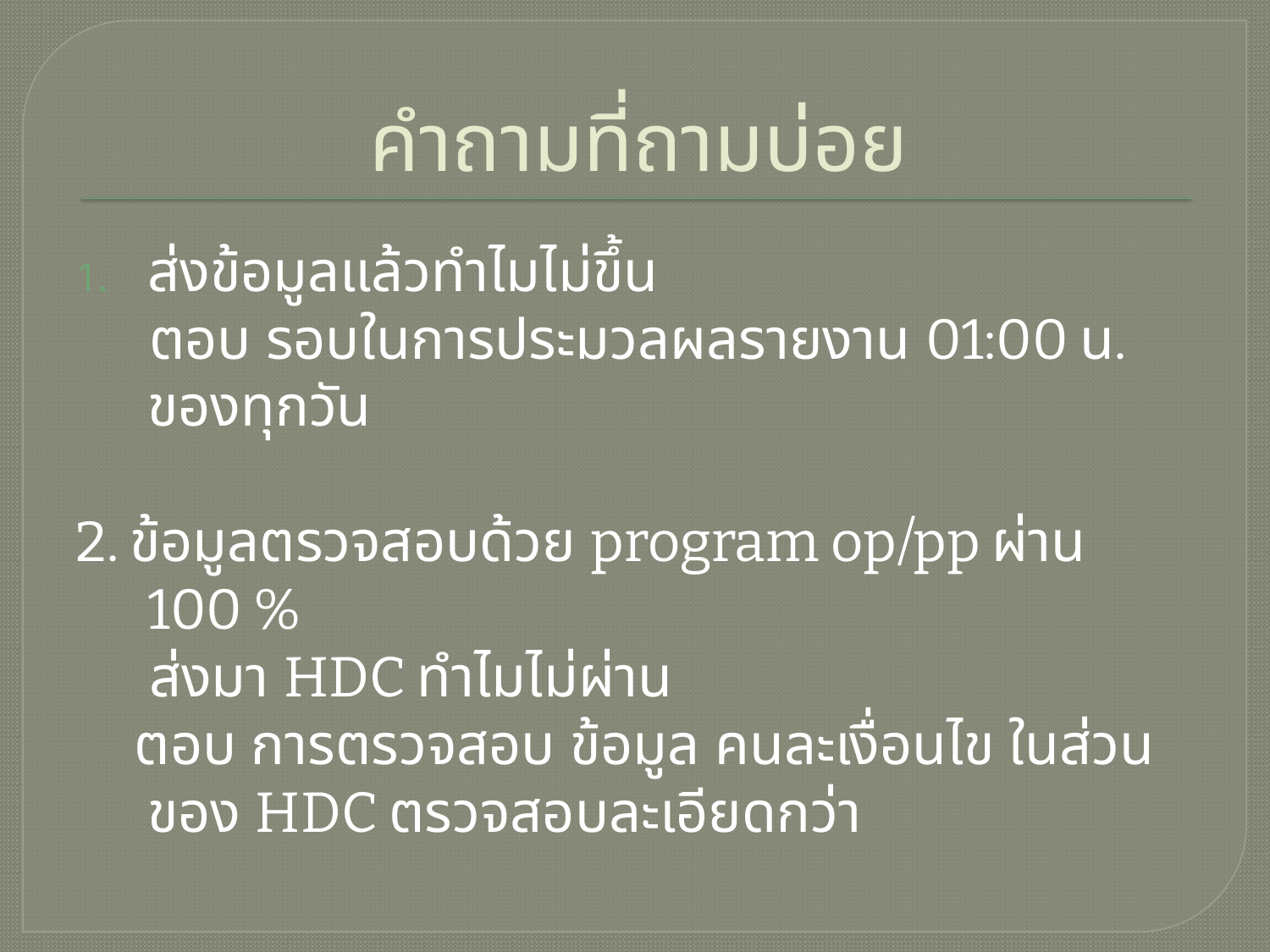

# คำถามที่ถามบ่อย
ส่งข้อมูลแล้วทำไมไม่ขึ้น
     ตอบ รอบในการประมวลผลรายงาน 01:00 น. ของทุกวัน

2. ข้อมูลตรวจสอบด้วย program op/pp ผ่าน 100 %
     ส่งมา HDC ทำไมไม่ผ่าน
    ตอบ การตรวจสอบ ข้อมูล คนละเงื่อนไข ในส่วน ของ HDC ตรวจสอบละเอียดกว่า